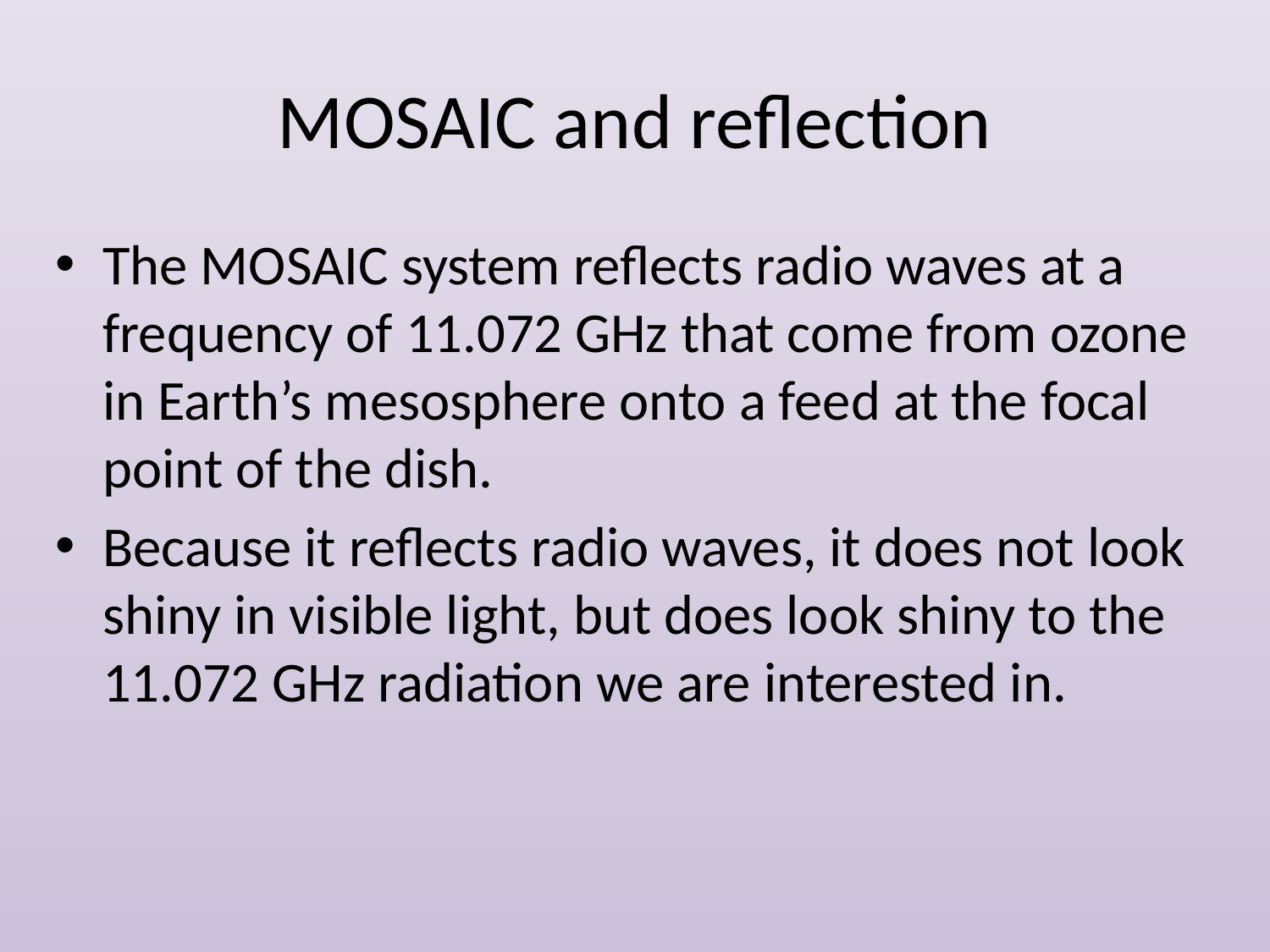

# MOSAIC and reflection
The MOSAIC system reflects radio waves at a frequency of 11.072 GHz that come from ozone in Earth’s mesosphere onto a feed at the focal point of the dish.
Because it reflects radio waves, it does not look shiny in visible light, but does look shiny to the 11.072 GHz radiation we are interested in.